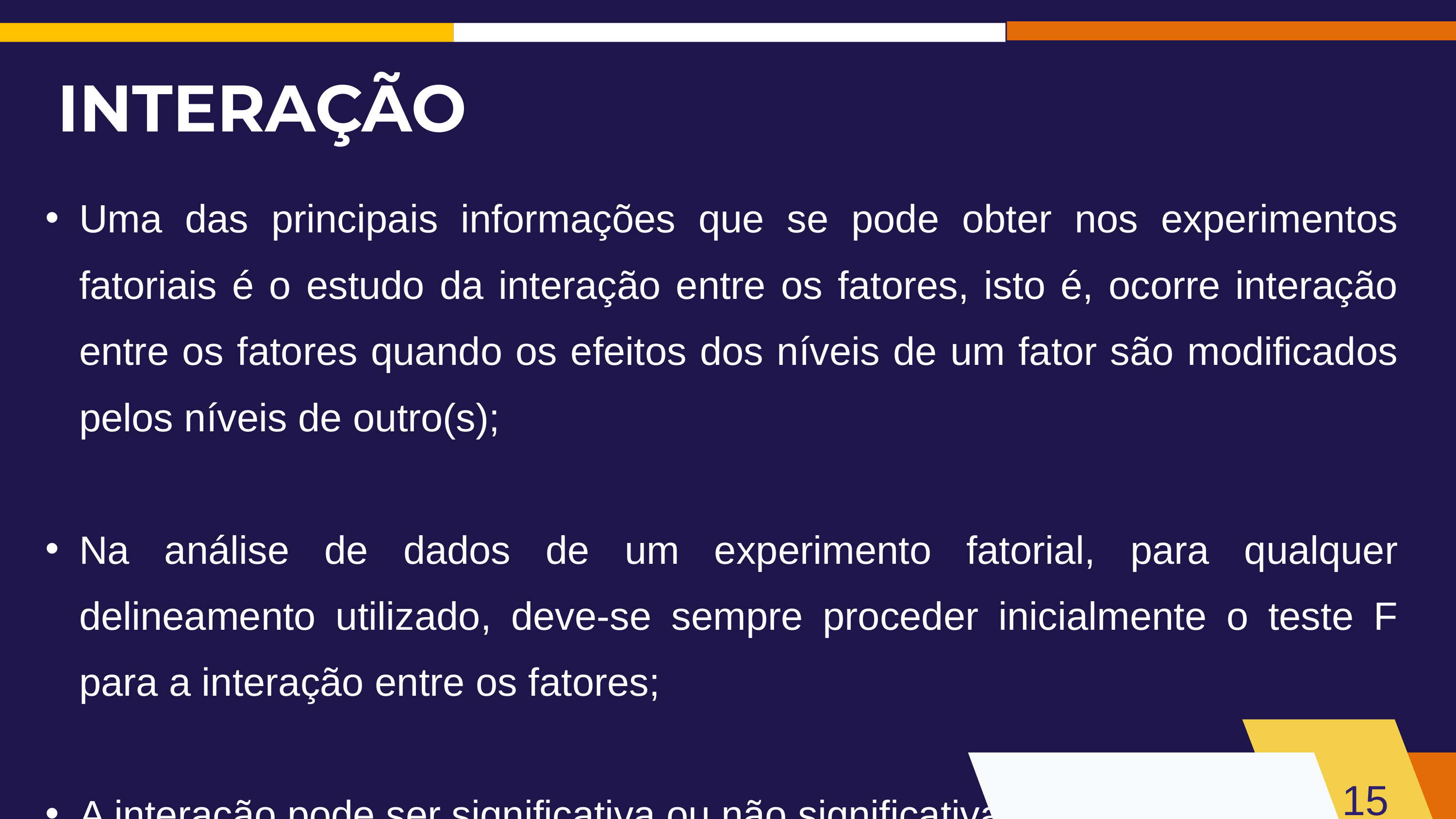

INTERAÇÃO
Uma das principais informações que se pode obter nos experimentos fatoriais é o estudo da interação entre os fatores, isto é, ocorre interação entre os fatores quando os efeitos dos níveis de um fator são modificados pelos níveis de outro(s);

Na análise de dados de um experimento fatorial, para qualquer delineamento utilizado, deve-se sempre proceder inicialmente o teste F para a interação entre os fatores;

A interação pode ser significativa ou não significativa.

15